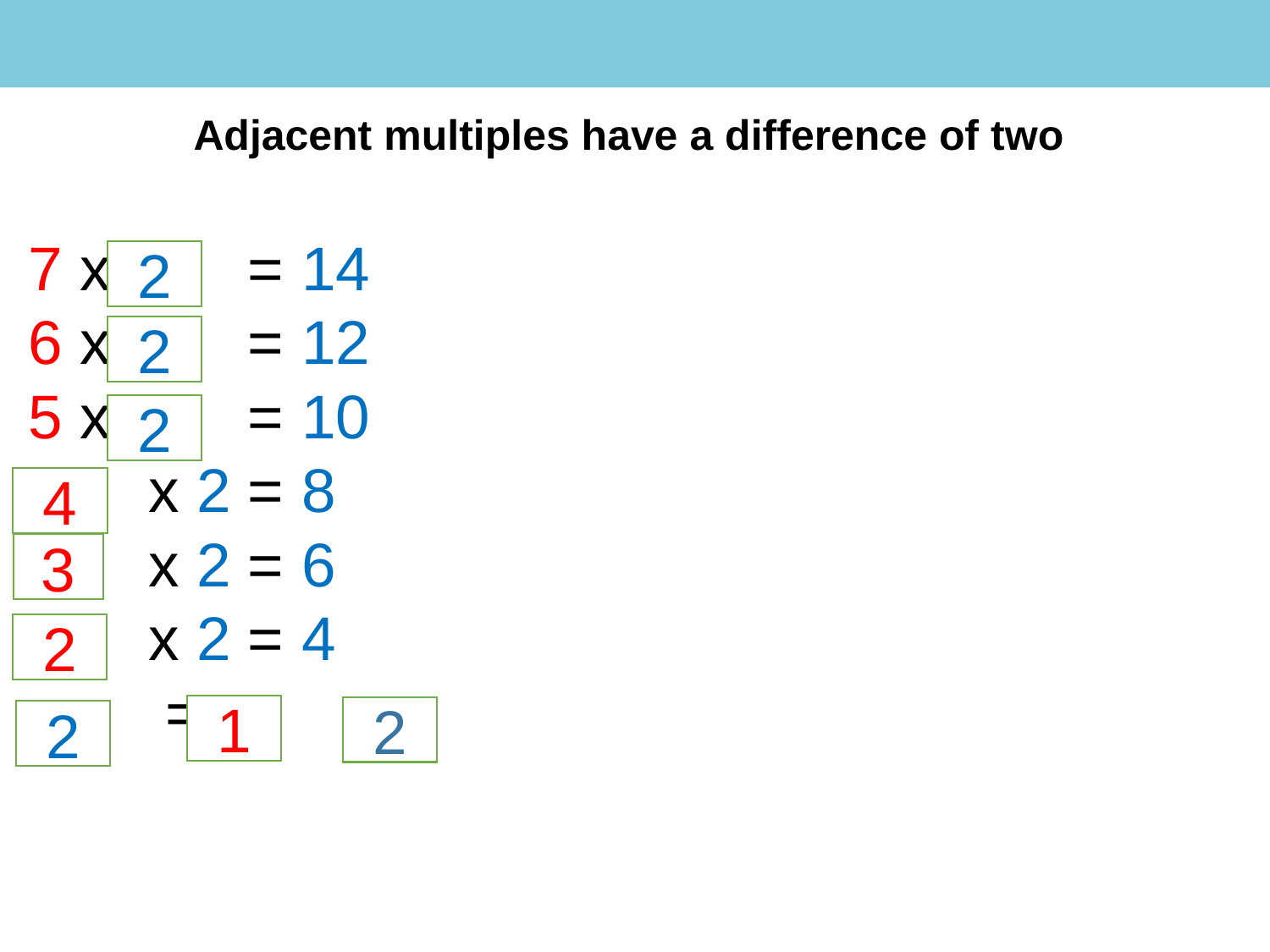

Adjacent multiples have a difference of two
7 x        = 14
6 x        = 12
5 x        = 10
       x 2 = 8
       x 2 = 6
       x 2 = 4
        =          x

2
2
2
4
3
2
1
2
2